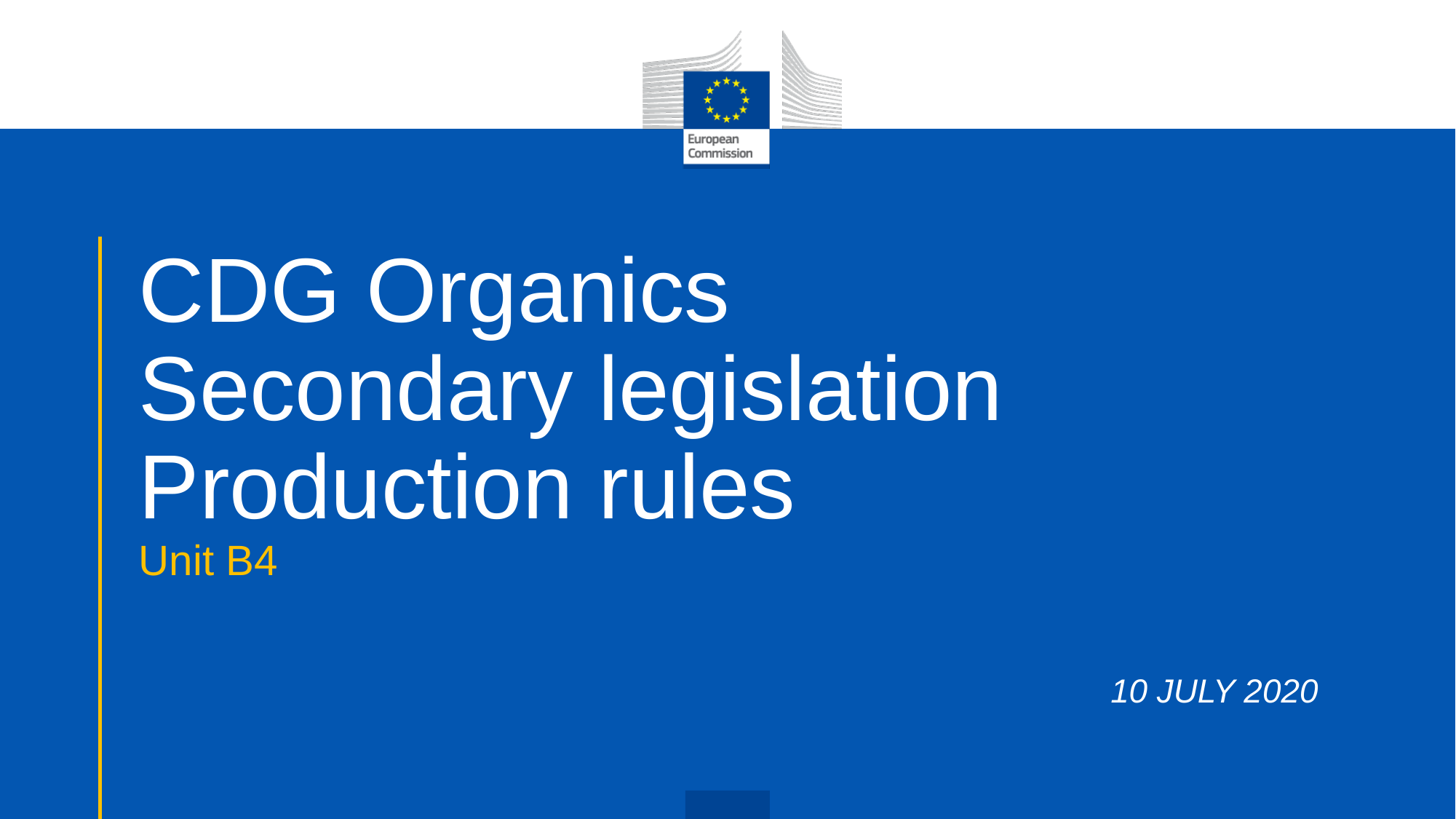

# CDG Organics Secondary legislation Production rules
Unit B4
10 JULY 2020